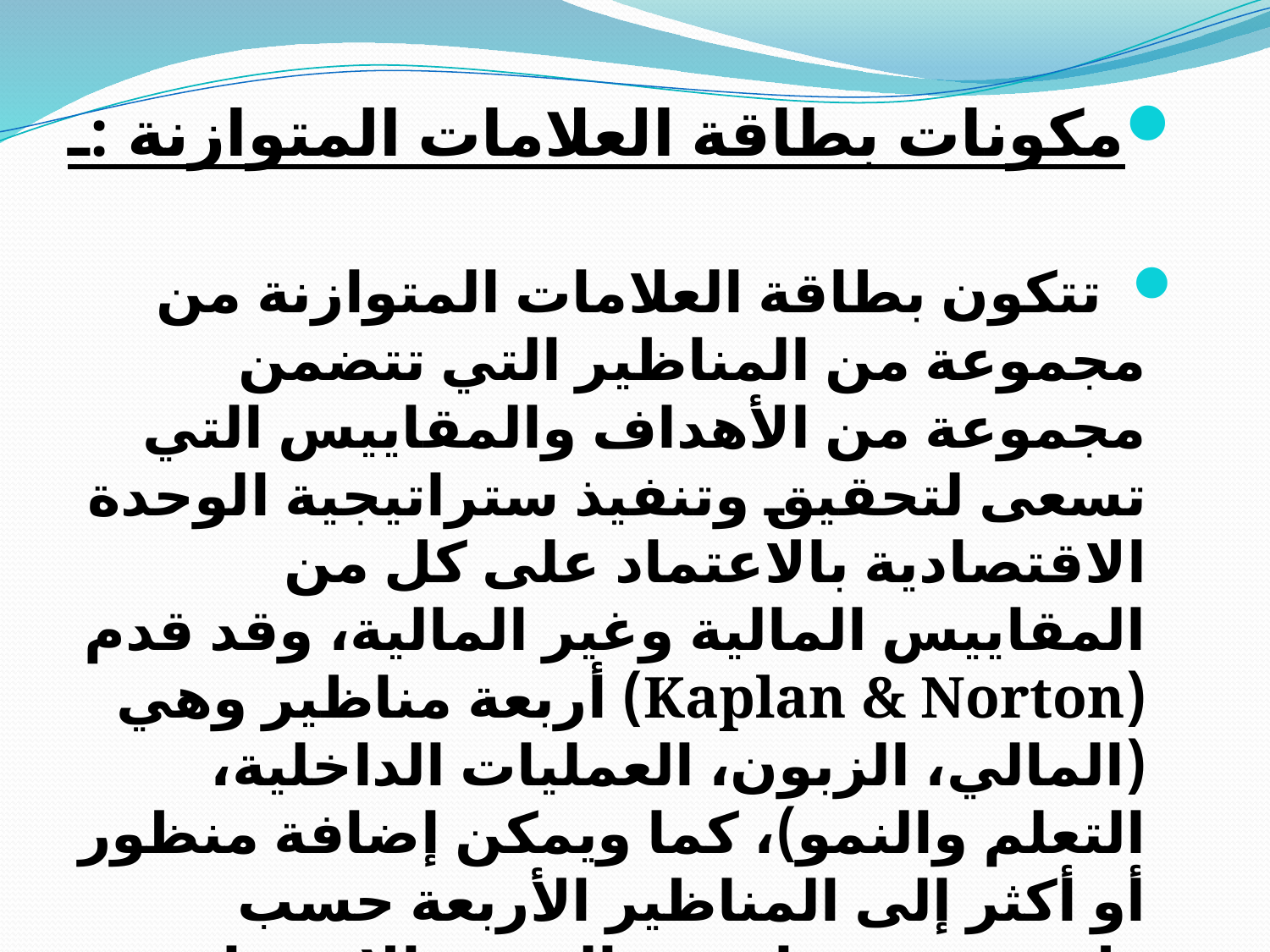

#
مكونات بطاقة العلامات المتوازنة :ـ
  تتكون بطاقة العلامات المتوازنة من مجموعة من المناظير التي تتضمن مجموعة من الأهداف والمقاييس التي تسعى لتحقيق وتنفيذ ستراتيجية الوحدة الاقتصادية بالاعتماد على كل من المقاييس المالية وغير المالية، وقد قدم (Kaplan & Norton) أربعة مناظير وهي (المالي، الزبون، العمليات الداخلية، التعلم والنمو)، كما ويمكن إضافة منظور أو أكثر إلى المناظير الأربعة حسب ظروف وستراتيجية الوحدة الاقتصادية، فقد أضاف (Lipe & Salterio) منظور خامس إلى بطاقة العلامات المتوازنة وهو (منظور البيئة المجتمعية) باعتبار إن أداء المجتمع والأداء البيئي يشكلان جزءاً أساسياً من ستراتيجية الوحدة الاقتصادية